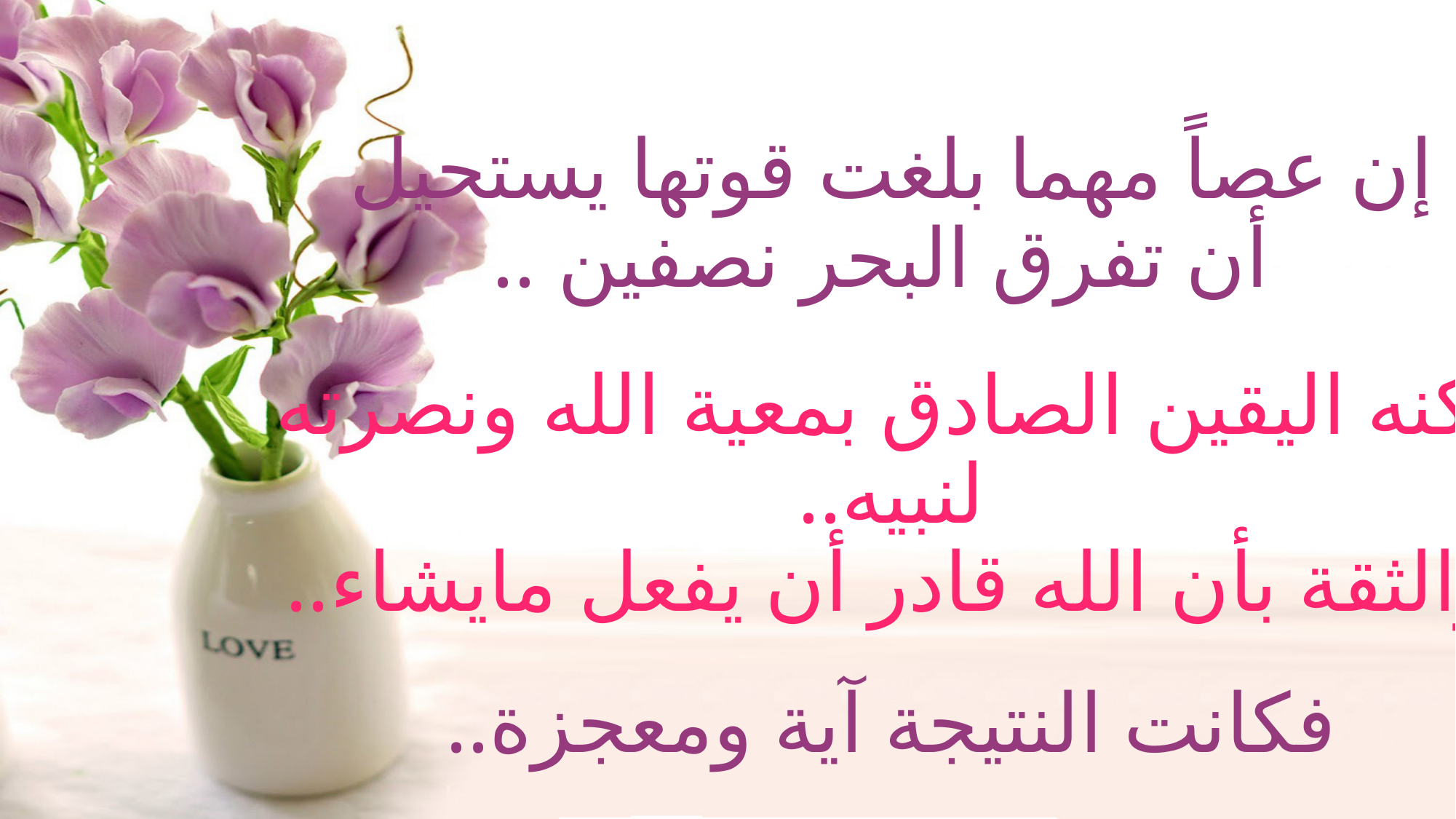

# إن عصاً مهما بلغت قوتها يستحيل أن تفرق البحر نصفين .. لكنه اليقين الصادق بمعية الله ونصرته لنبيه.. والثقة بأن الله قادر أن يفعل مايشاء.. فكانت النتيجة آية ومعجزة..